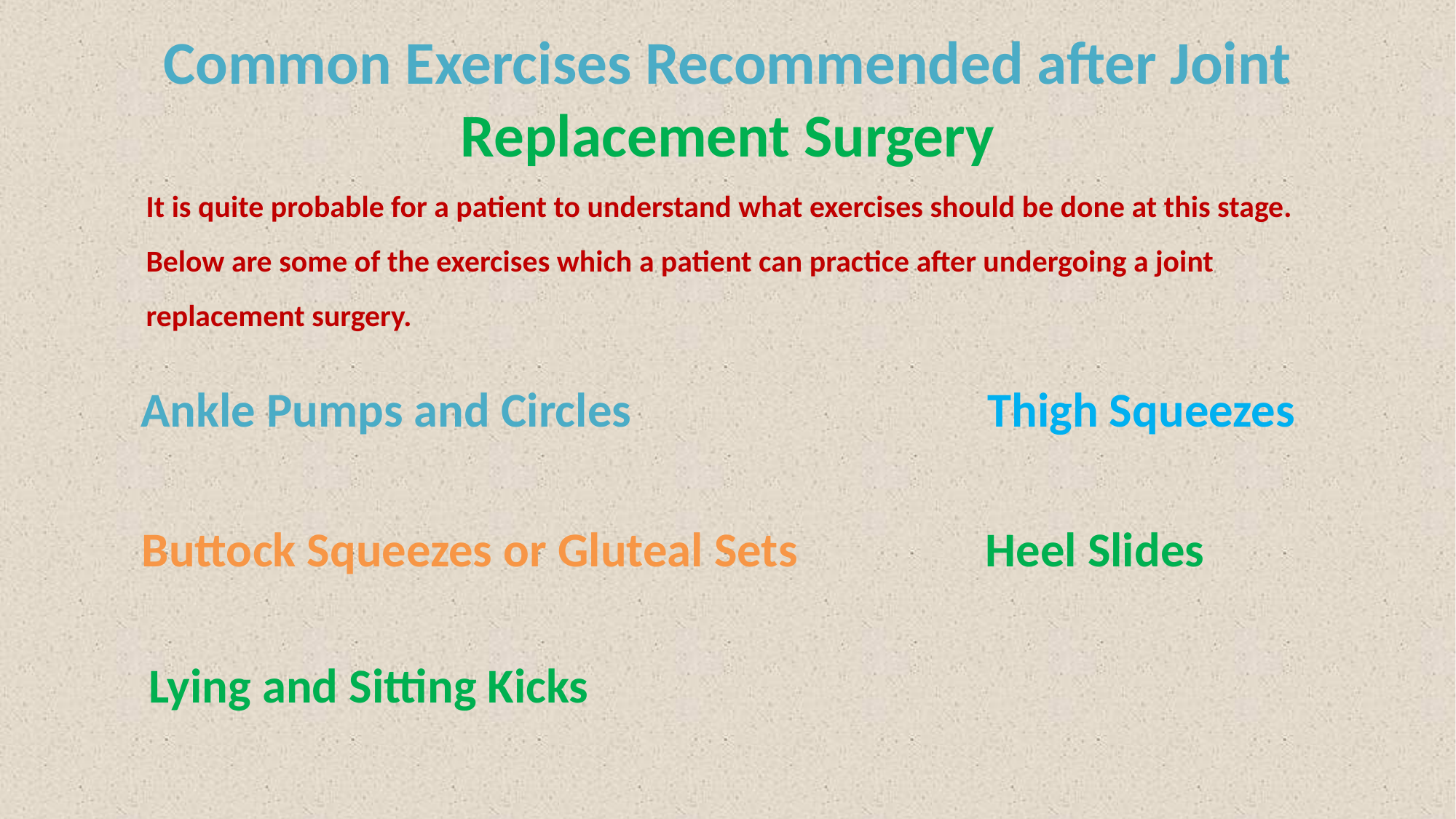

Common Exercises Recommended after Joint Replacement Surgery
It is quite probable for a patient to understand what exercises should be done at this stage. Below are some of the exercises which a patient can practice after undergoing a joint replacement surgery.
Ankle Pumps and Circles
Thigh Squeezes
Buttock Squeezes or Gluteal Sets
Heel Slides
Lying and Sitting Kicks